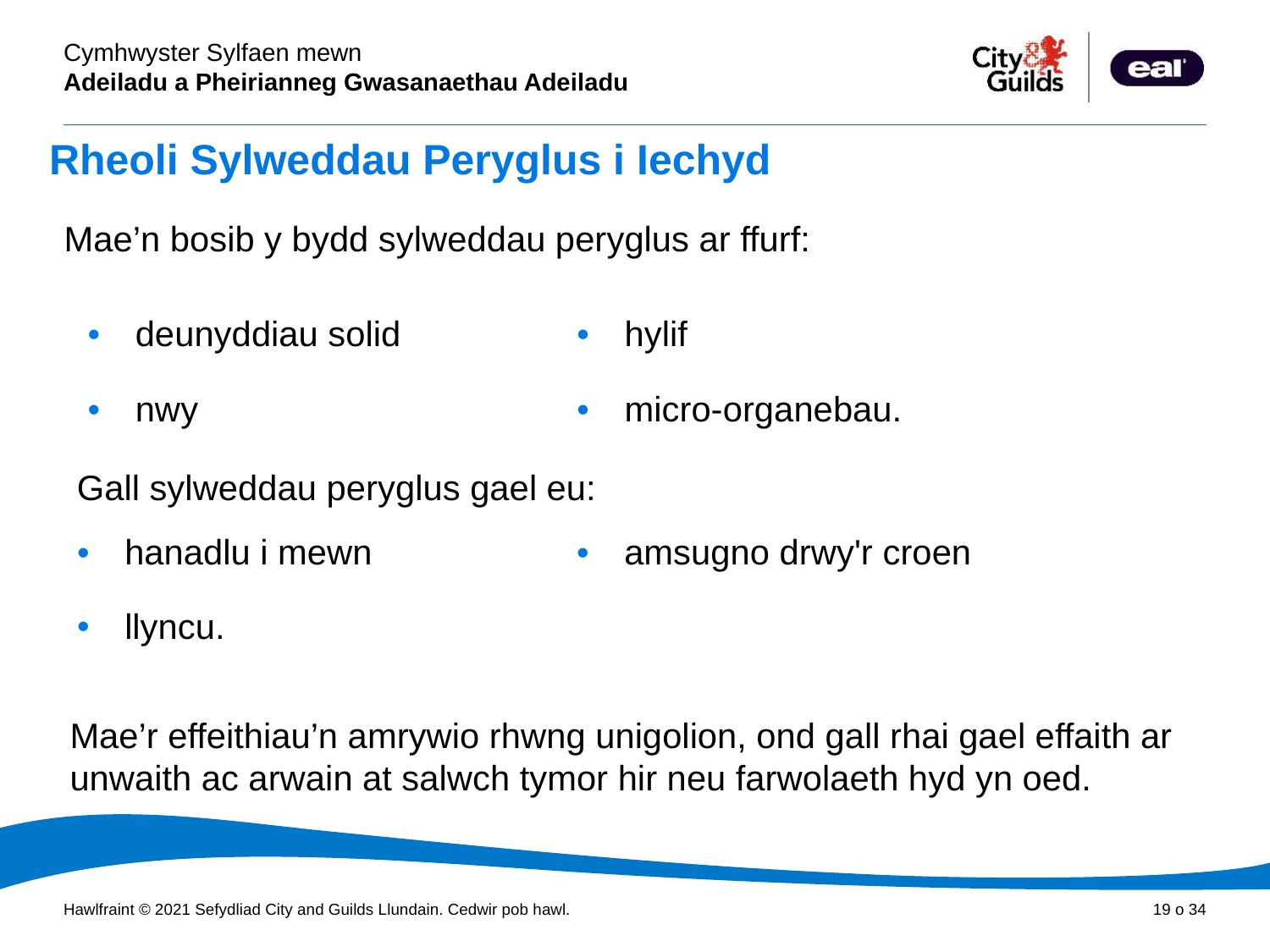

# Rheoli Sylweddau Peryglus i Iechyd
Mae’n bosib y bydd sylweddau peryglus ar ffurf:
| deunyddiau solid | hylif |
| --- | --- |
| nwy | micro-organebau. |
Gall sylweddau peryglus gael eu:
| hanadlu i mewn | amsugno drwy'r croen |
| --- | --- |
| llyncu. |  |

Mae’r effeithiau’n amrywio rhwng unigolion, ond gall rhai gael effaith ar unwaith ac arwain at salwch tymor hir neu farwolaeth hyd yn oed.